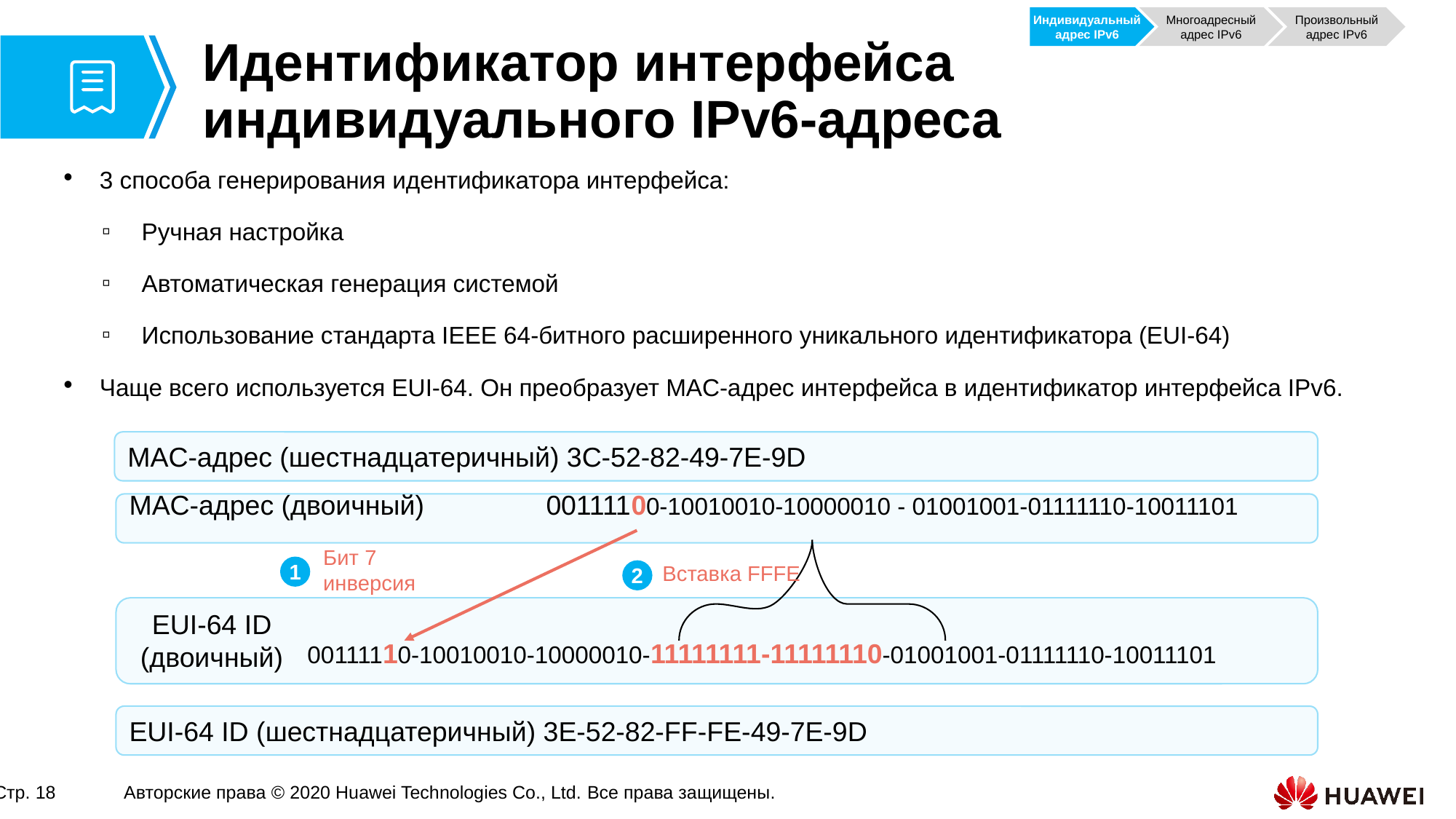

Индивидуальный адрес IPv6
Многоадресный адрес IPv6
Произвольный адрес IPv6
# Идентификатор интерфейса индивидуального IPv6-адреса
3 способа генерирования идентификатора интерфейса:
Ручная настройка
Автоматическая генерация системой
Использование стандарта IEEE 64-битного расширенного уникального идентификатора (EUI-64)
Чаще всего используется EUI-64. Он преобразует MAC-адрес интерфейса в идентификатор интерфейса IPv6.
MAC-адрес (шестнадцатеричный) 3C-52-82-49-7E-9D

MAC-адрес (двоичный)                00111100-10010010-10000010 - 01001001-01111110-10011101
Бит 7
инверсия
Вставка FFFE
1
2

	          00111110-10010010-10000010-11111111-11111110-01001001-01111110-10011101
EUI-64 ID
(двоичный)
EUI-64 ID (шестнадцатеричный) 3E-52-82-FF-FE-49-7E-9D